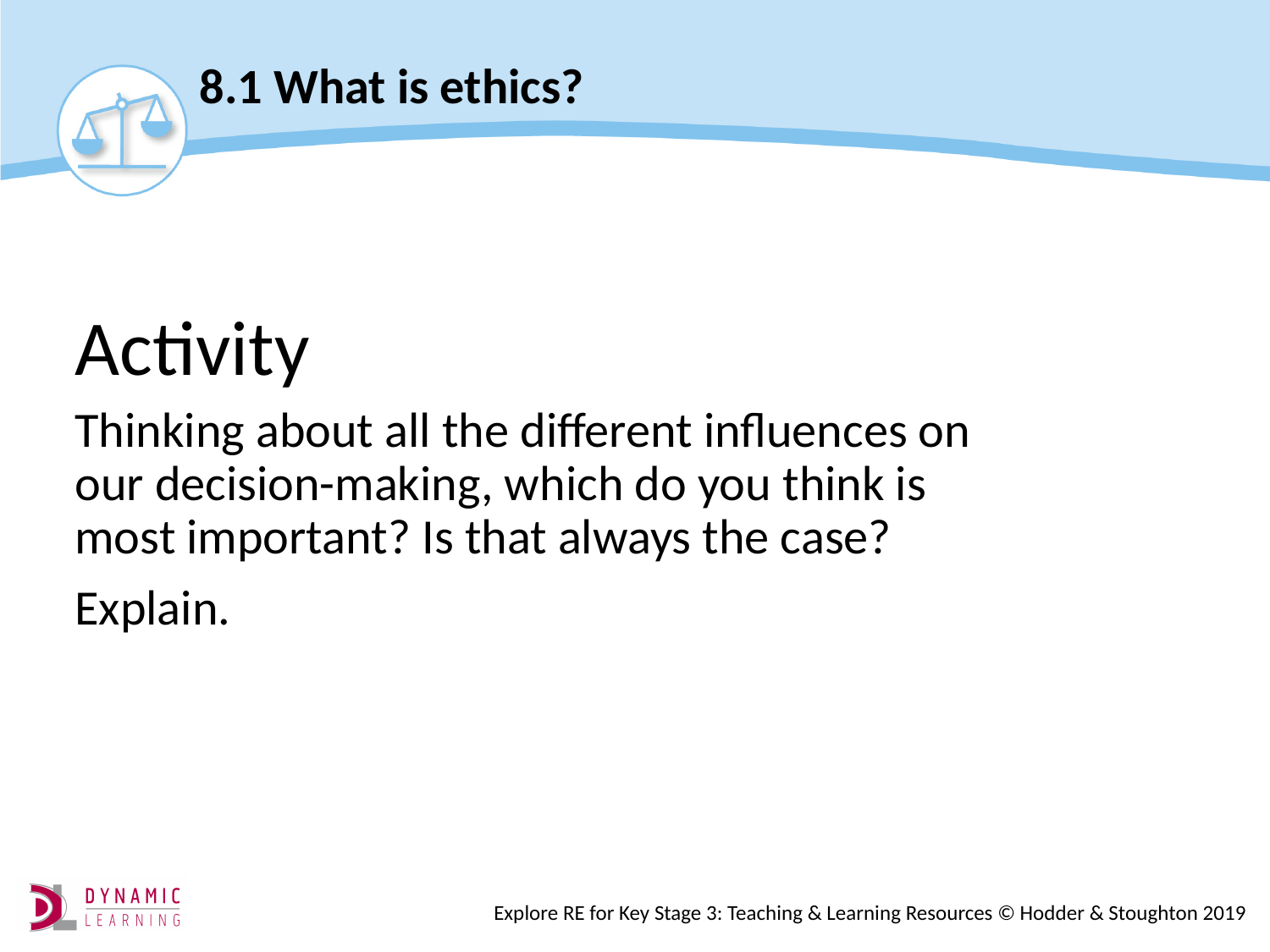

# Activity
Thinking about all the different influences on our decision-making, which do you think is most important? Is that always the case?
Explain.